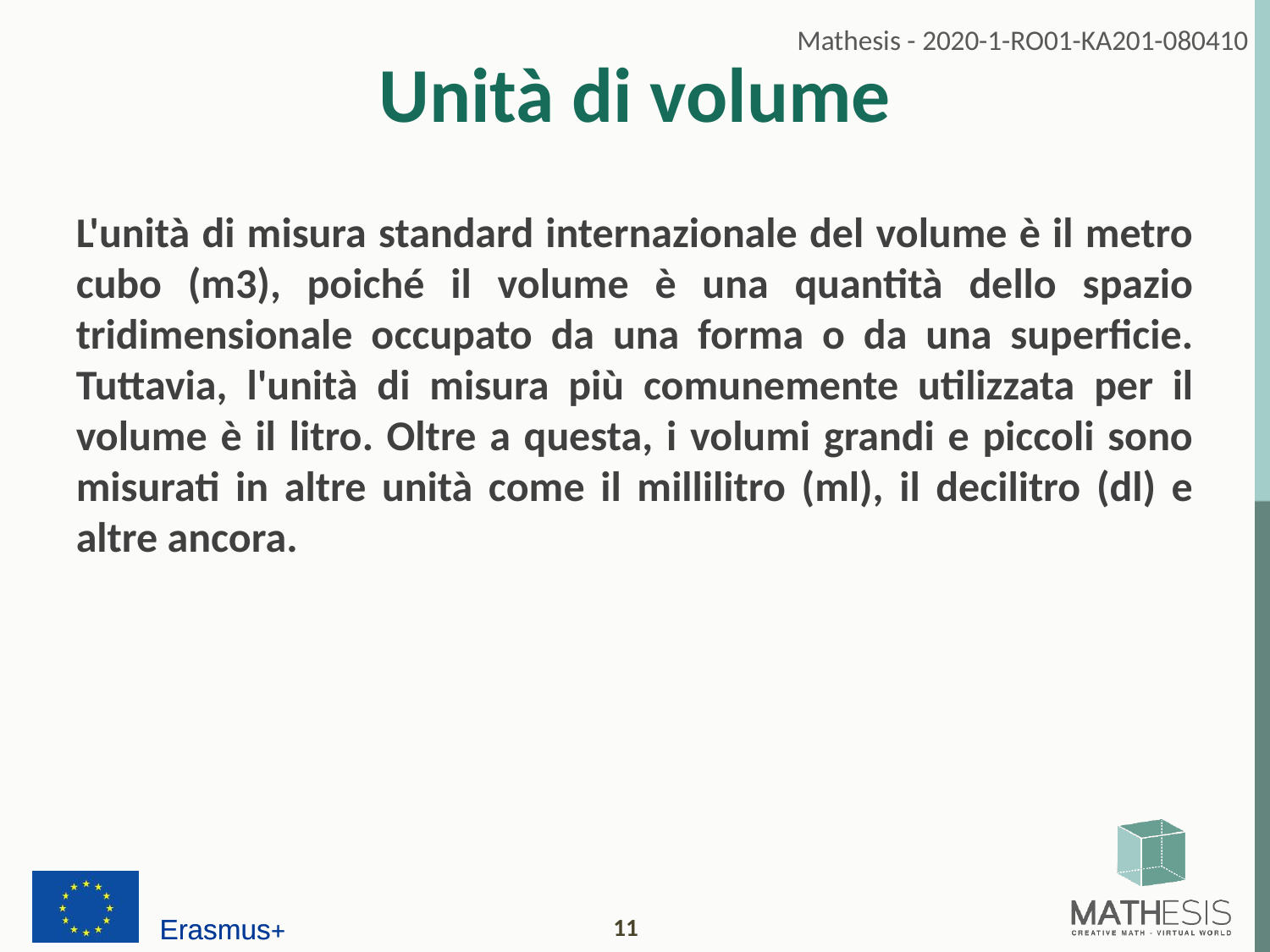

# Unità di volume
L'unità di misura standard internazionale del volume è il metro cubo (m3), poiché il volume è una quantità dello spazio tridimensionale occupato da una forma o da una superficie. Tuttavia, l'unità di misura più comunemente utilizzata per il volume è il litro. Oltre a questa, i volumi grandi e piccoli sono misurati in altre unità come il millilitro (ml), il decilitro (dl) e altre ancora.